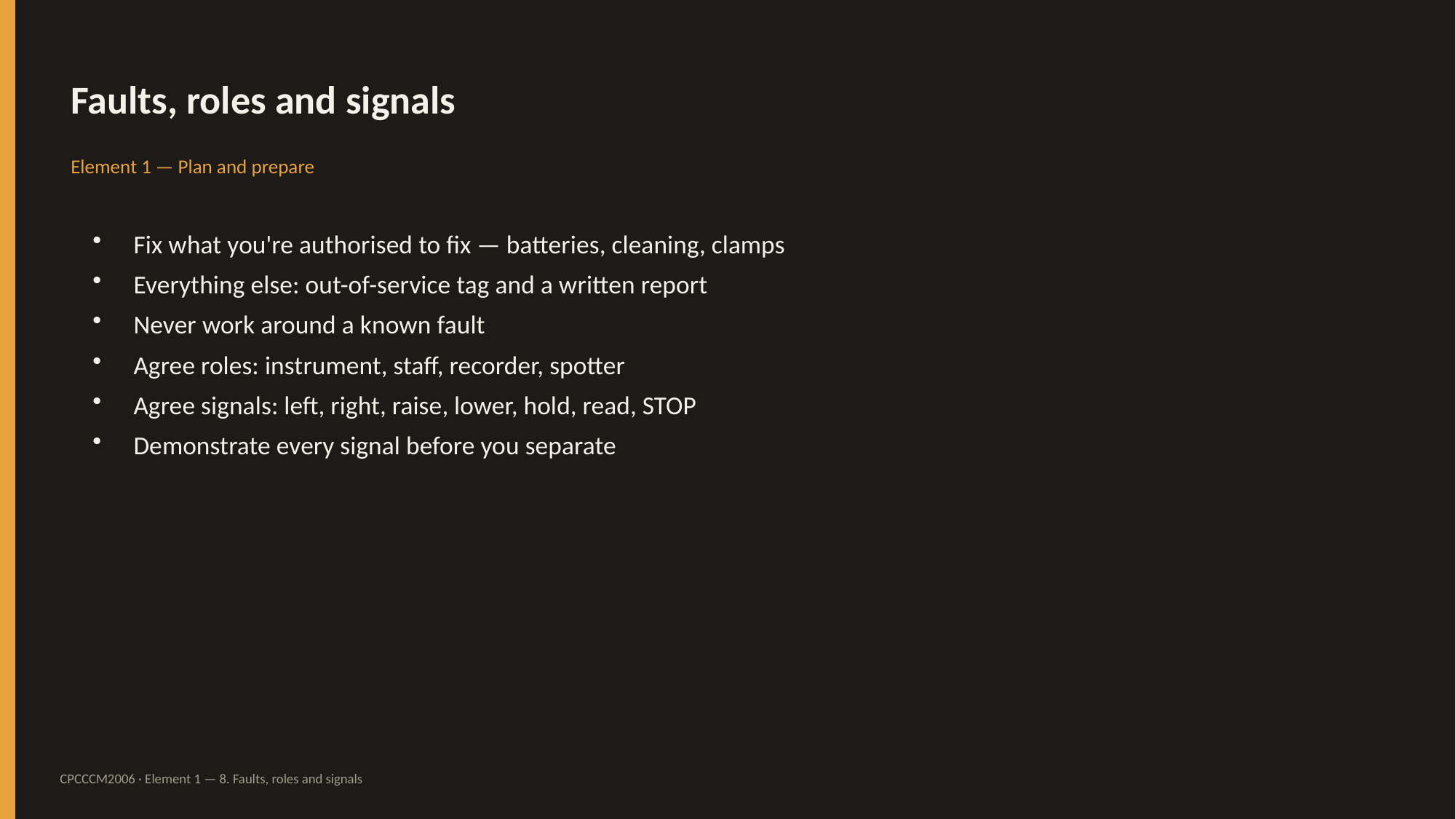

Faults, roles and signals
Element 1 — Plan and prepare
Fix what you're authorised to fix — batteries, cleaning, clamps
Everything else: out-of-service tag and a written report
Never work around a known fault
Agree roles: instrument, staff, recorder, spotter
Agree signals: left, right, raise, lower, hold, read, STOP
Demonstrate every signal before you separate
CPCCCM2006 · Element 1 — 8. Faults, roles and signals